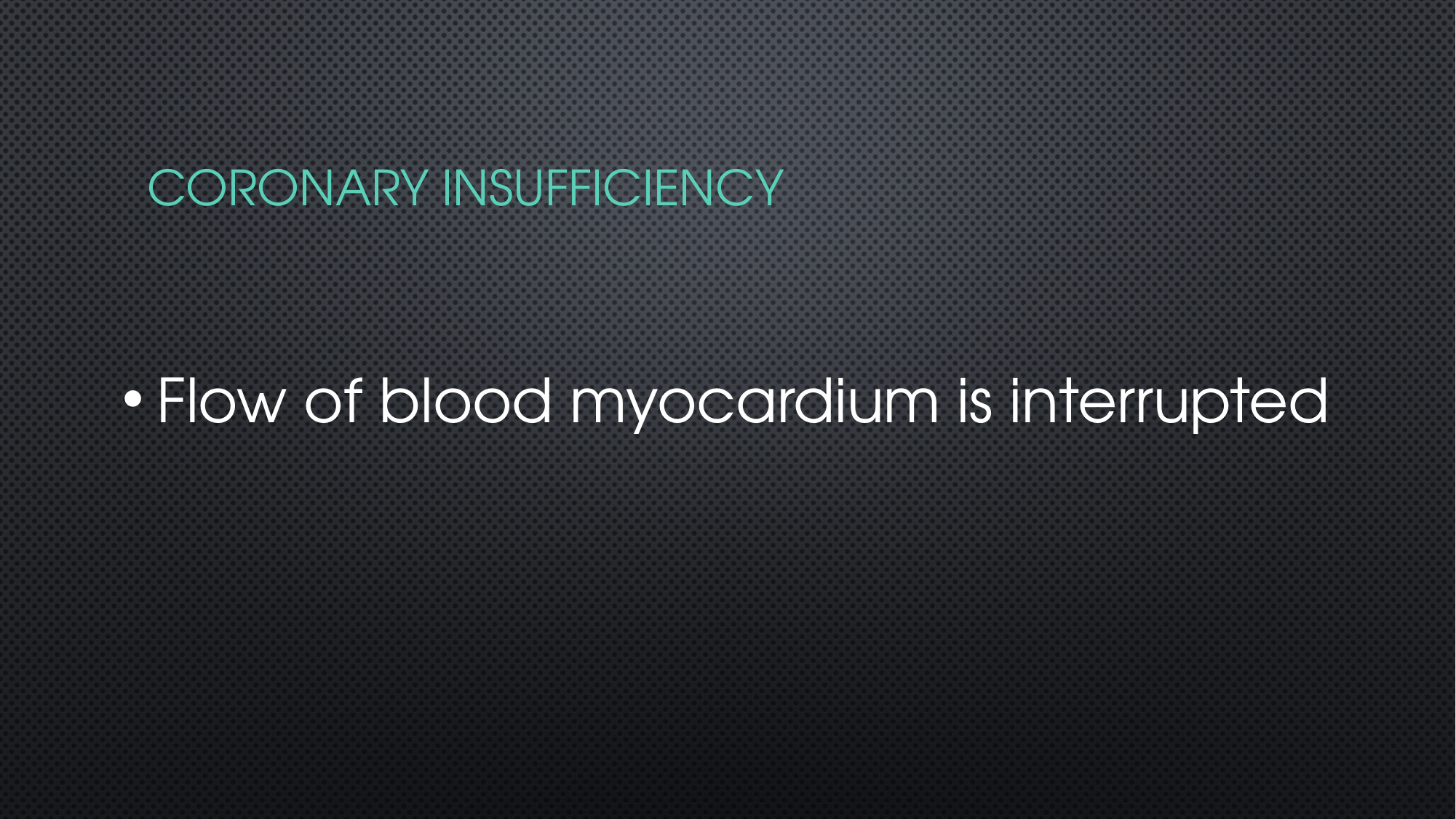

# Coronary insufficiency
Flow of blood myocardium is interrupted